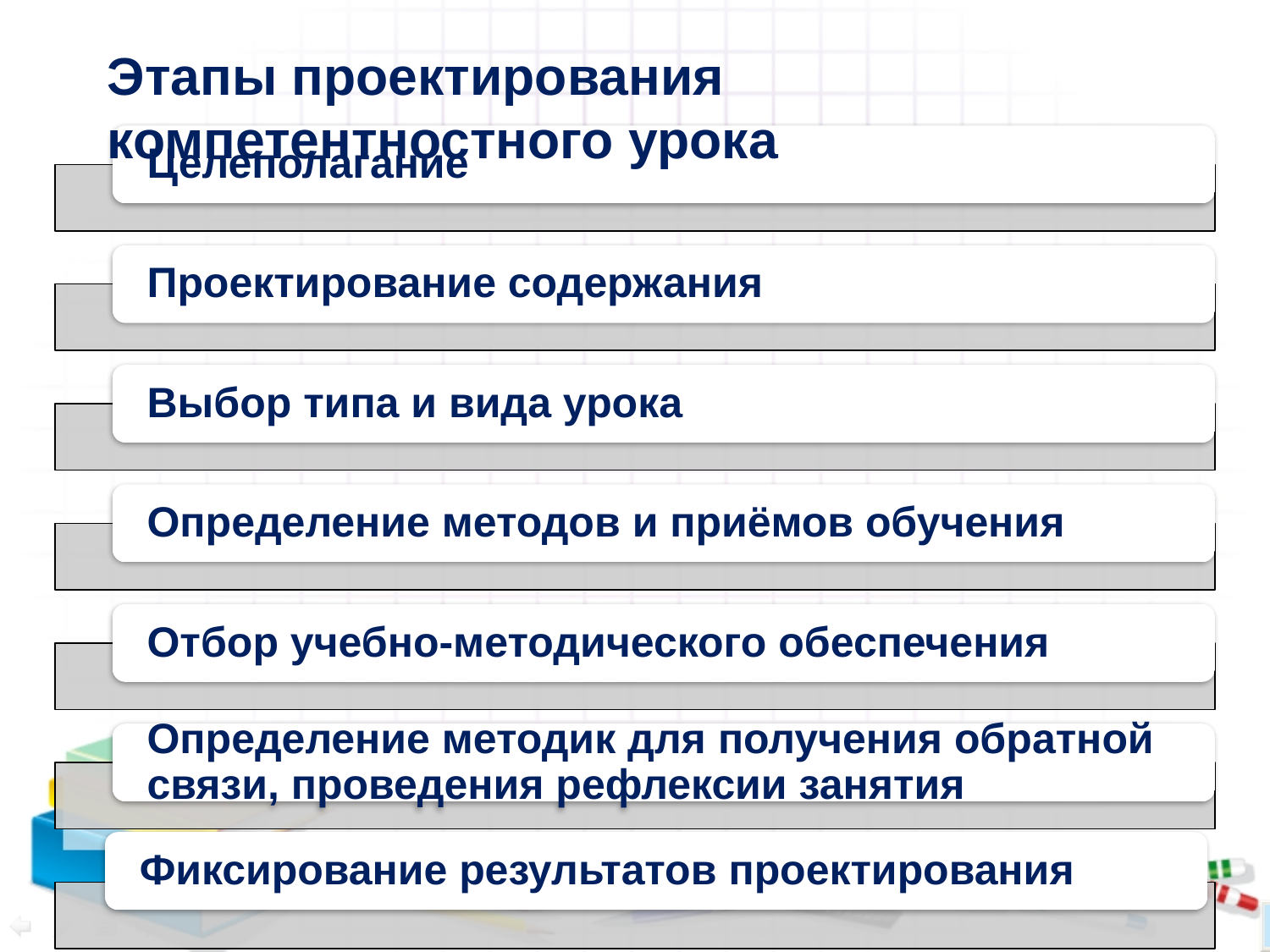

Этапы проектирования компетентностного урока
Целеполагание
Проектирование содержания
Выбор типа и вида урока
Определение методов и приёмов обучения
Отбор учебно-методического обеспечения
Определение методик для получения обратной связи, проведения рефлексии занятия
Фиксирование результатов проектирования